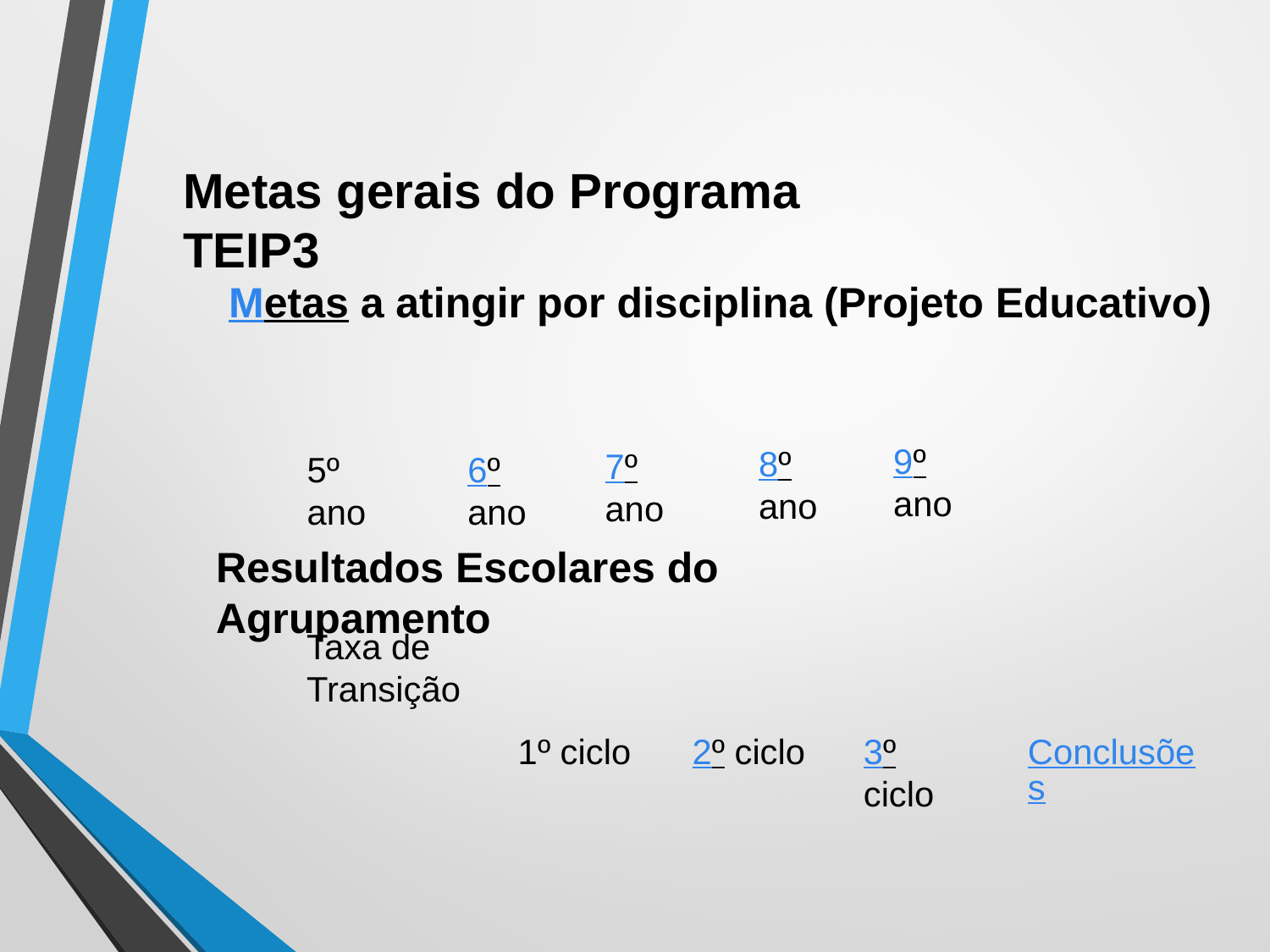

Metas gerais do Programa TEIP3
Metas a atingir por disciplina (Projeto Educativo)
9º ano
8º ano
7º ano
5º ano
6º ano
Resultados Escolares do Agrupamento
Taxa de Transição
1º ciclo
3º ciclo
Conclusões
2º ciclo